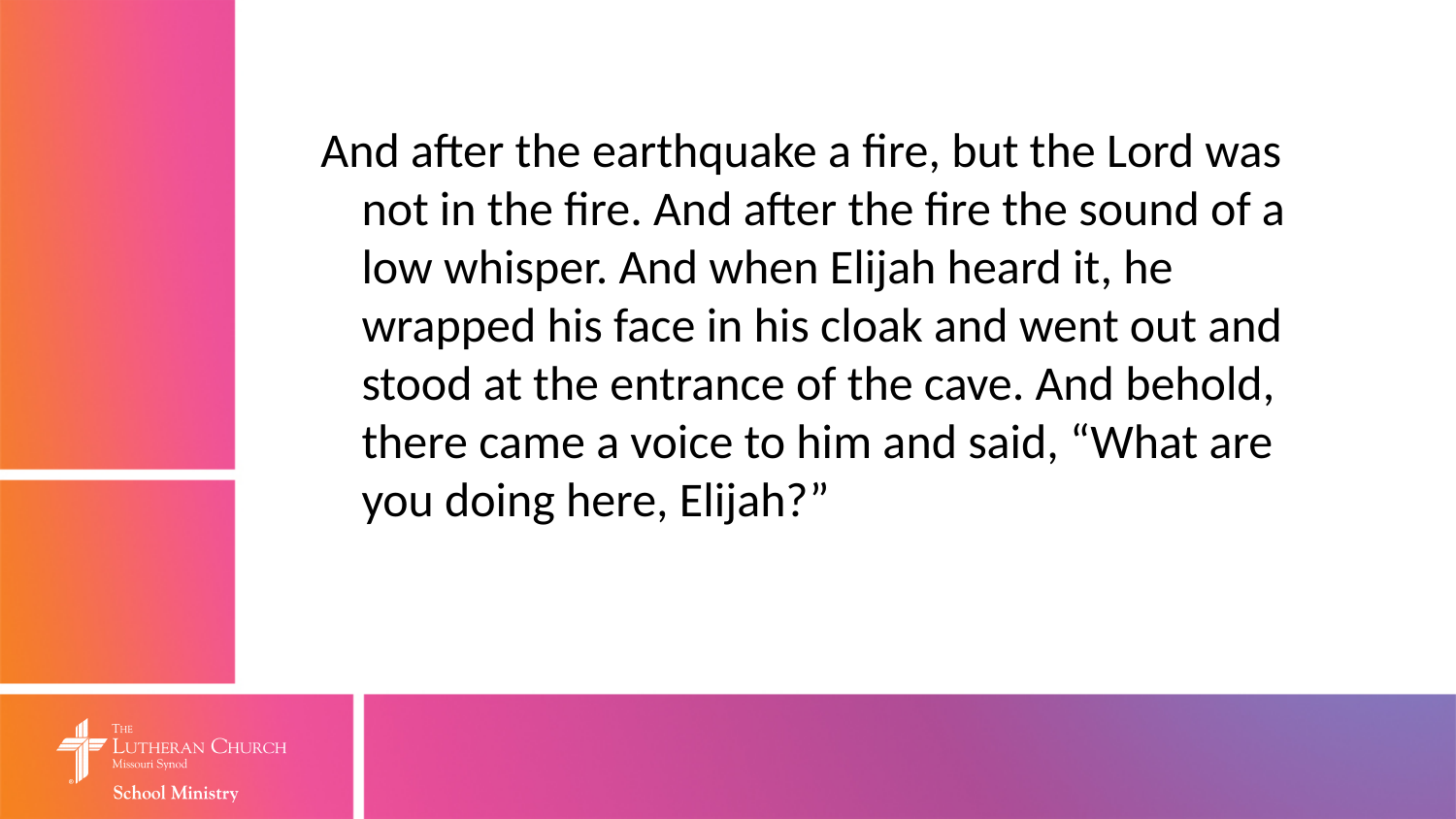

And after the earthquake a fire, but the Lord was not in the fire. And after the fire the sound of a low whisper. And when Elijah heard it, he wrapped his face in his cloak and went out and stood at the entrance of the cave. And behold, there came a voice to him and said, “What are you doing here, Elijah?”